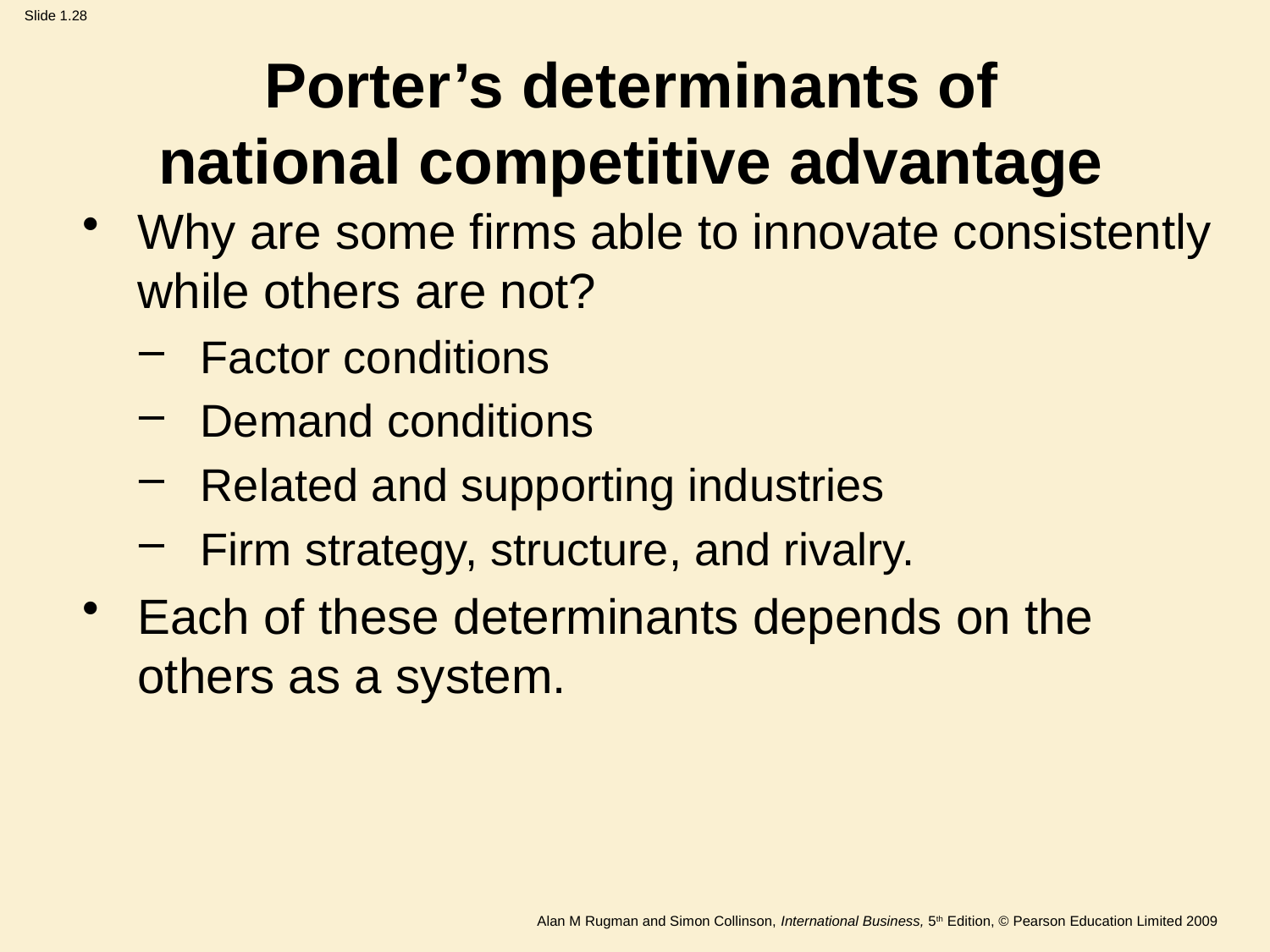

Porter’s determinants of
national competitive advantage
Why are some firms able to innovate consistently while others are not?
Factor conditions
Demand conditions
Related and supporting industries
Firm strategy, structure, and rivalry.
Each of these determinants depends on the others as a system.